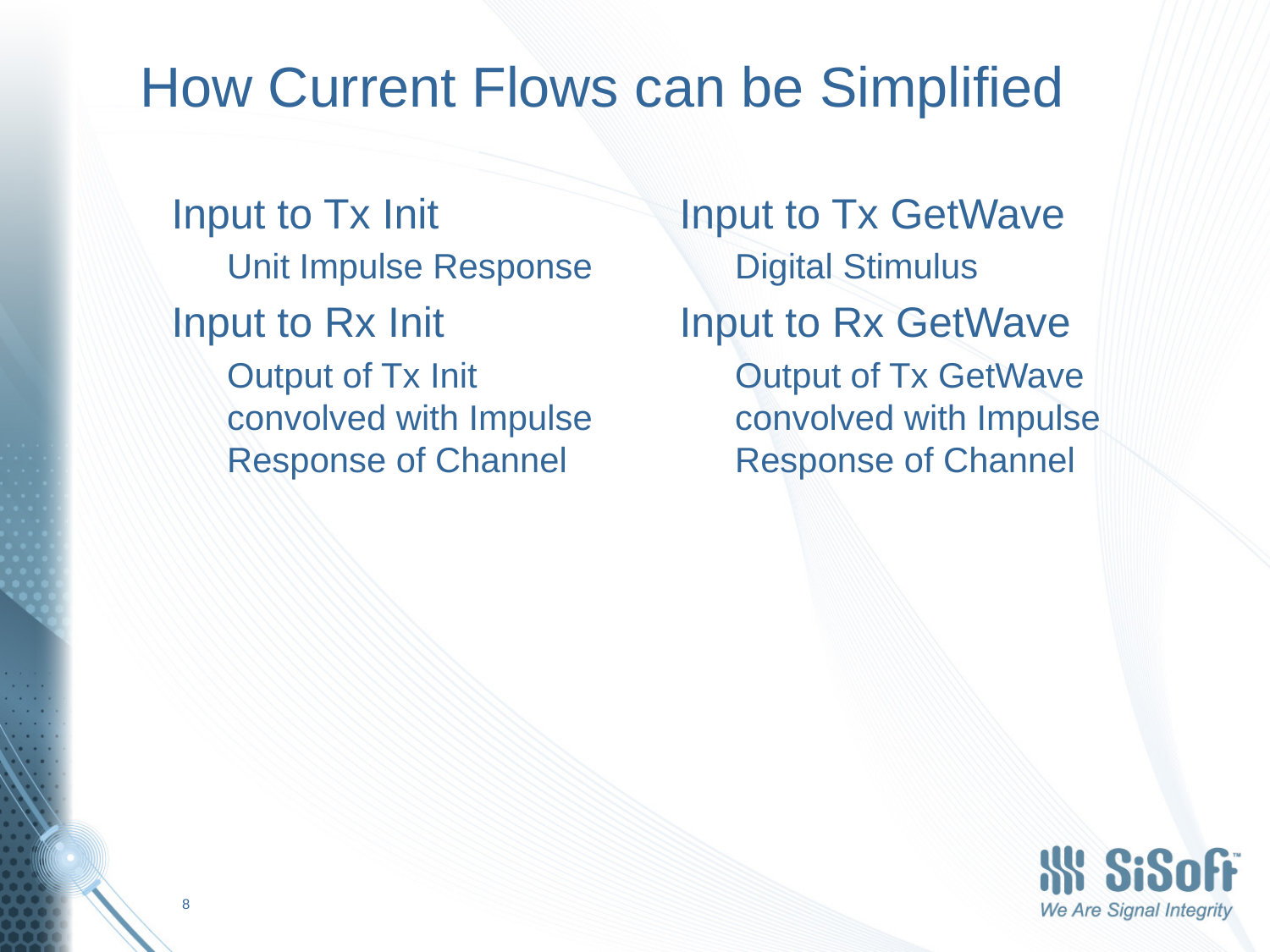

# How Current Flows can be Simplified
Input to Tx Init
Unit Impulse Response
Input to Rx Init
Output of Tx Init convolved with Impulse Response of Channel

Input to Tx GetWave
Digital Stimulus
Input to Rx GetWave
Output of Tx GetWave convolved with Impulse Response of Channel

8